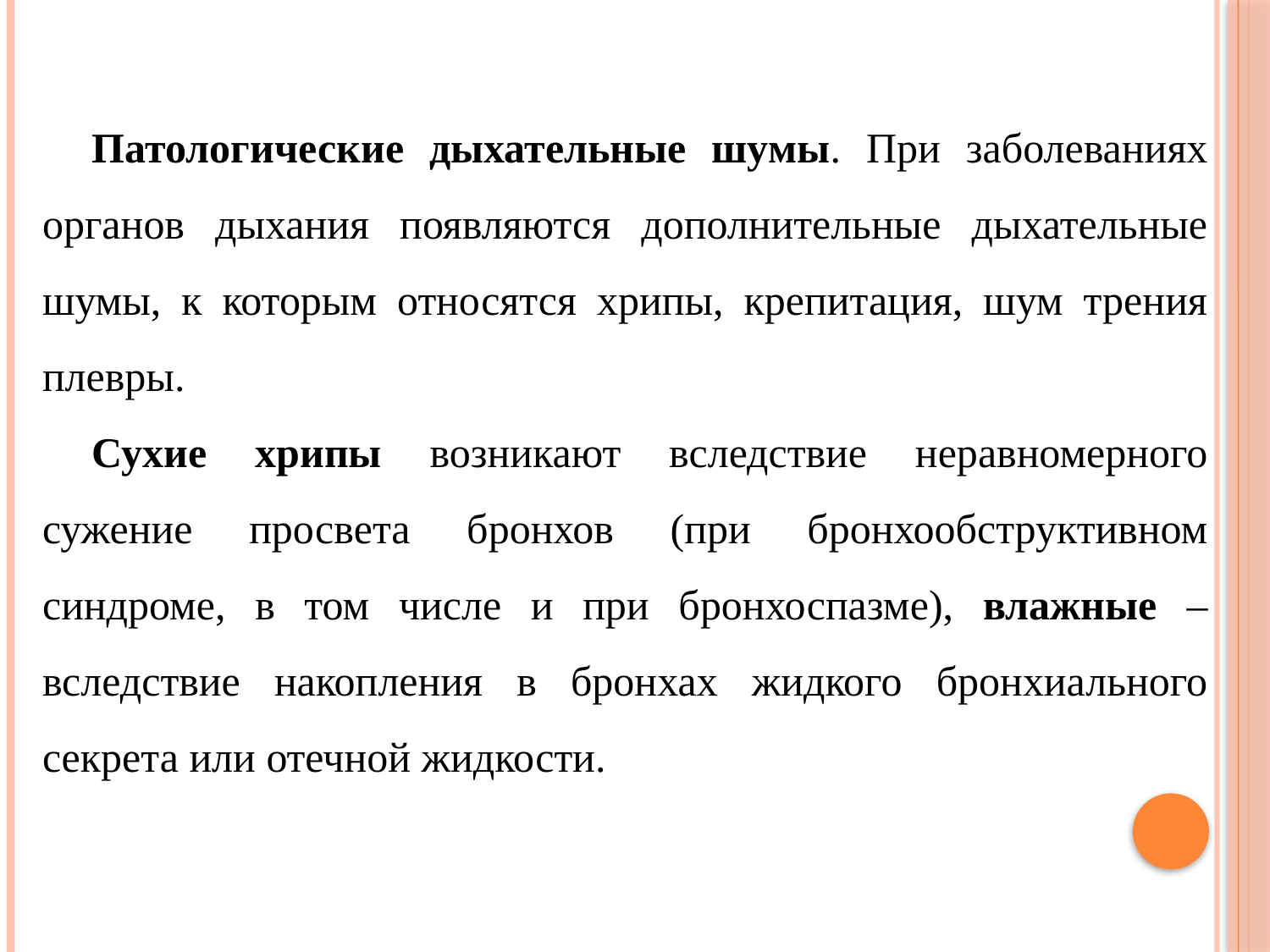

Патологические дыхательные шумы. При заболеваниях органов дыхания появляются дополнительные дыхательные шумы, к которым относятся хрипы, крепитация, шум трения плевры.
Сухие хрипы возникают вследствие неравномерного сужение просвета бронхов (при бронхообструктивном синдроме, в том числе и при бронхоспазме), влажные – вследствие накопления в бронхах жидкого бронхиального секрета или отечной жидкости.